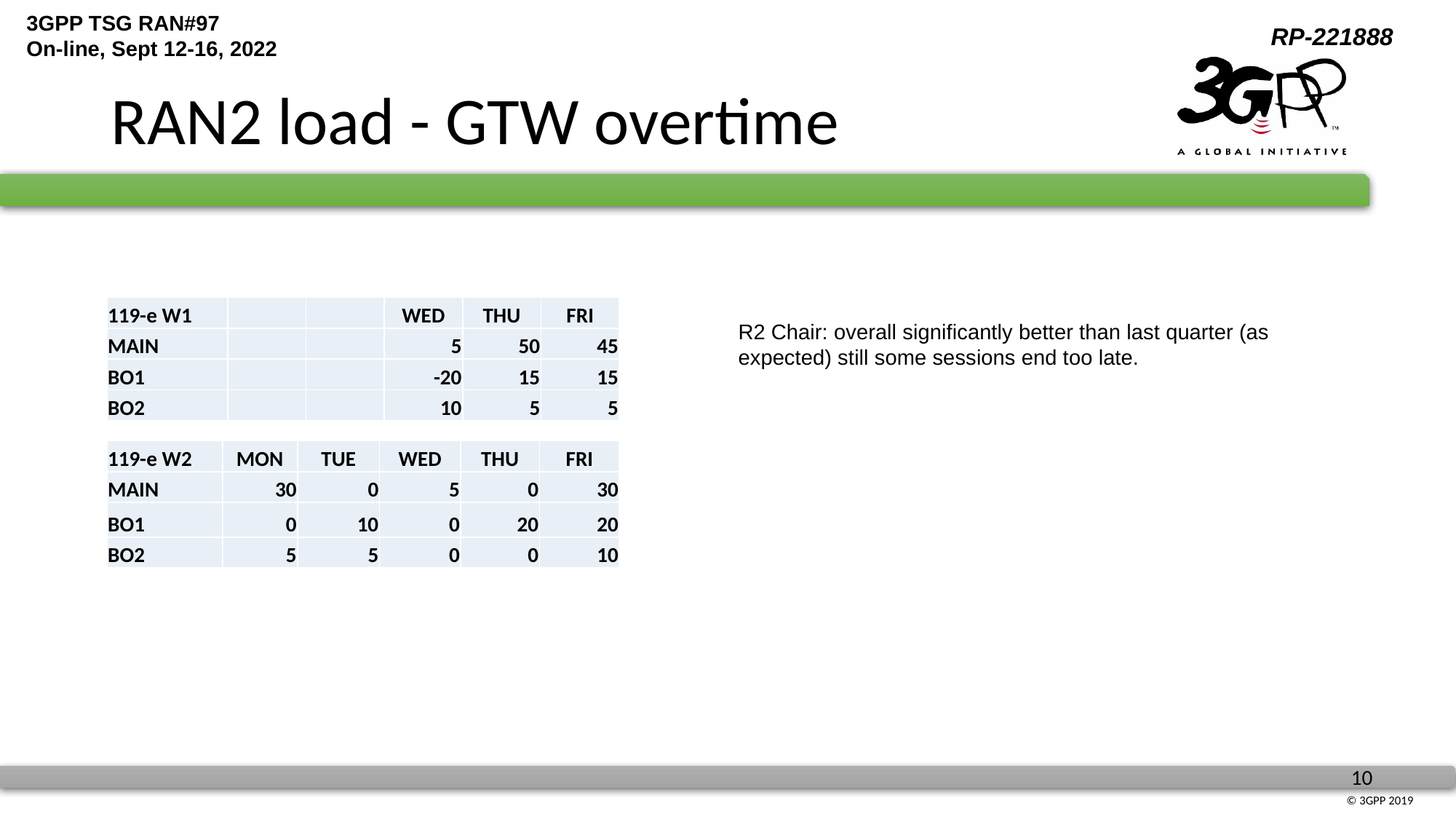

# RAN2 load - GTW overtime
| 119-e W1 |  |  | WED | THU | FRI |
| --- | --- | --- | --- | --- | --- |
| MAIN |  |  | 5 | 50 | 45 |
| BO1 |  |  | -20 | 15 | 15 |
| BO2 |  |  | 10 | 5 | 5 |
R2 Chair: overall significantly better than last quarter (as expected) still some sessions end too late.
| 119-e W2 | MON | TUE | WED | THU | FRI |
| --- | --- | --- | --- | --- | --- |
| MAIN | 30 | 0 | 5 | 0 | 30 |
| BO1 | 0 | 10 | 0 | 20 | 20 |
| BO2 | 5 | 5 | 0 | 0 | 10 |